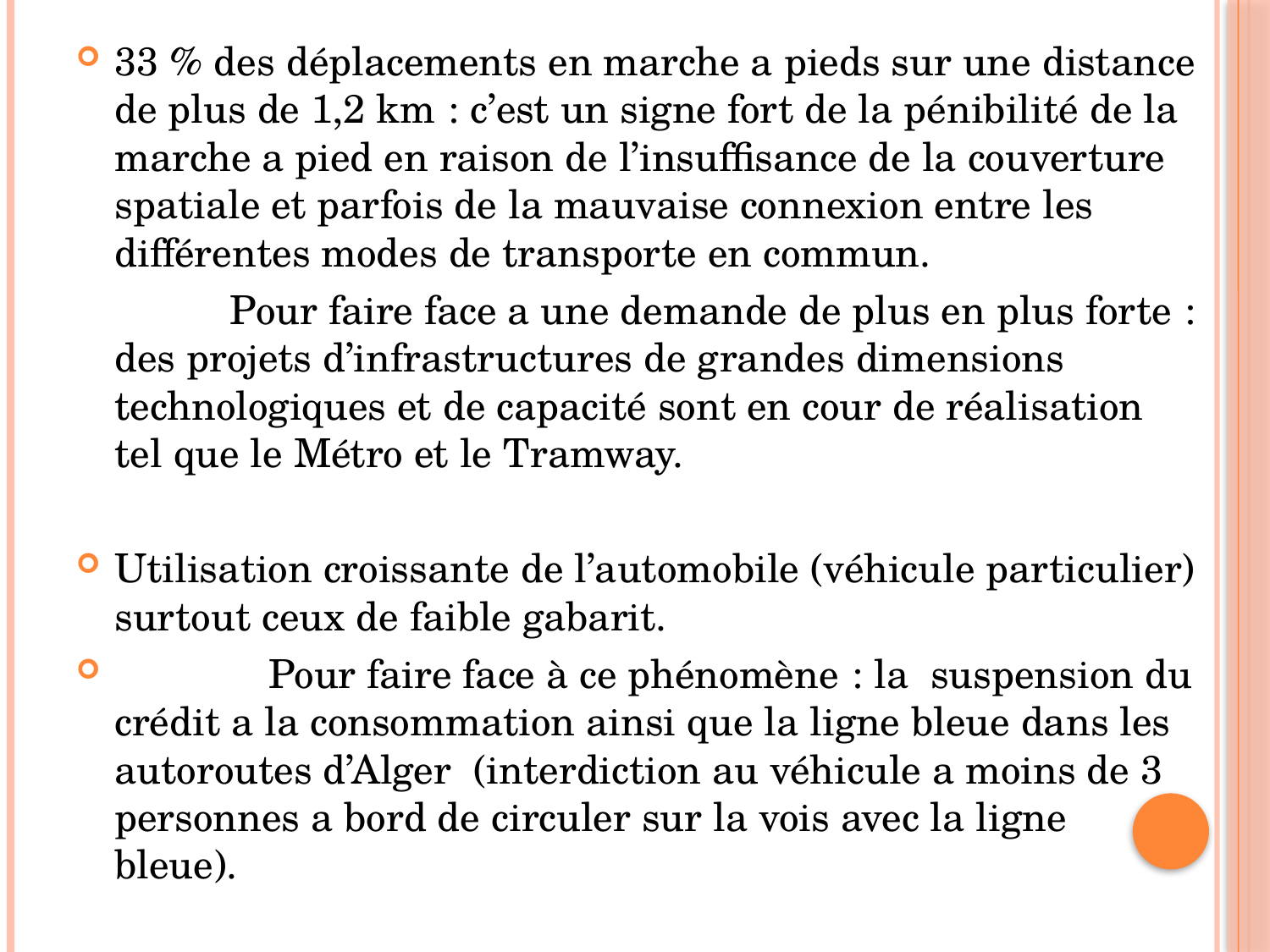

33 % des déplacements en marche a pieds sur une distance de plus de 1,2 km : c’est un signe fort de la pénibilité de la marche a pied en raison de l’insuffisance de la couverture spatiale et parfois de la mauvaise connexion entre les différentes modes de transporte en commun.
              Pour faire face a une demande de plus en plus forte : des projets d’infrastructures de grandes dimensions technologiques et de capacité sont en cour de réalisation tel que le Métro et le Tramway.

Utilisation croissante de l’automobile (véhicule particulier) surtout ceux de faible gabarit.
              Pour faire face à ce phénomène : la  suspension du crédit a la consommation ainsi que la ligne bleue dans les autoroutes d’Alger  (interdiction au véhicule a moins de 3 personnes a bord de circuler sur la vois avec la ligne bleue).